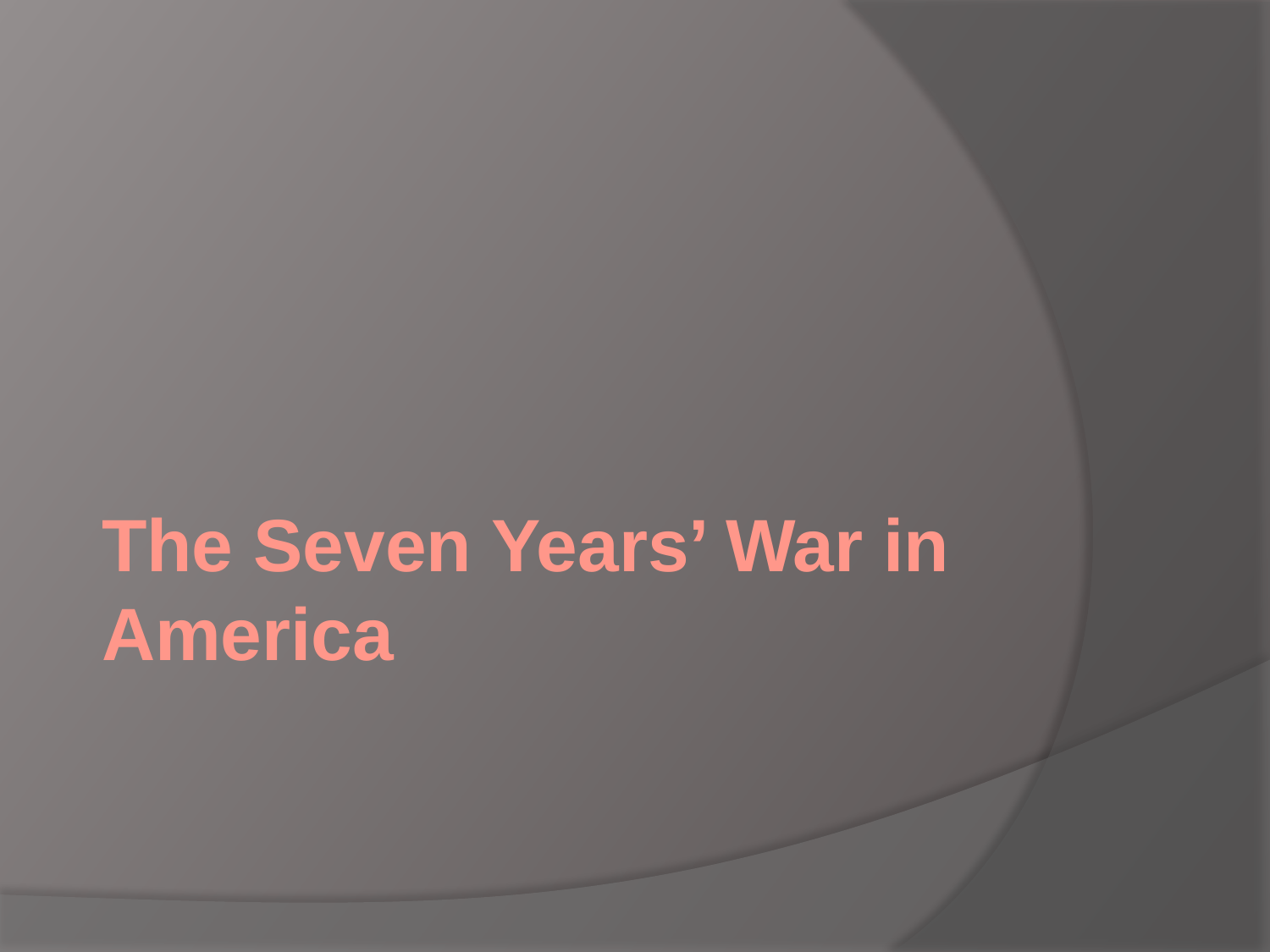

# The Seven Years’ War in America